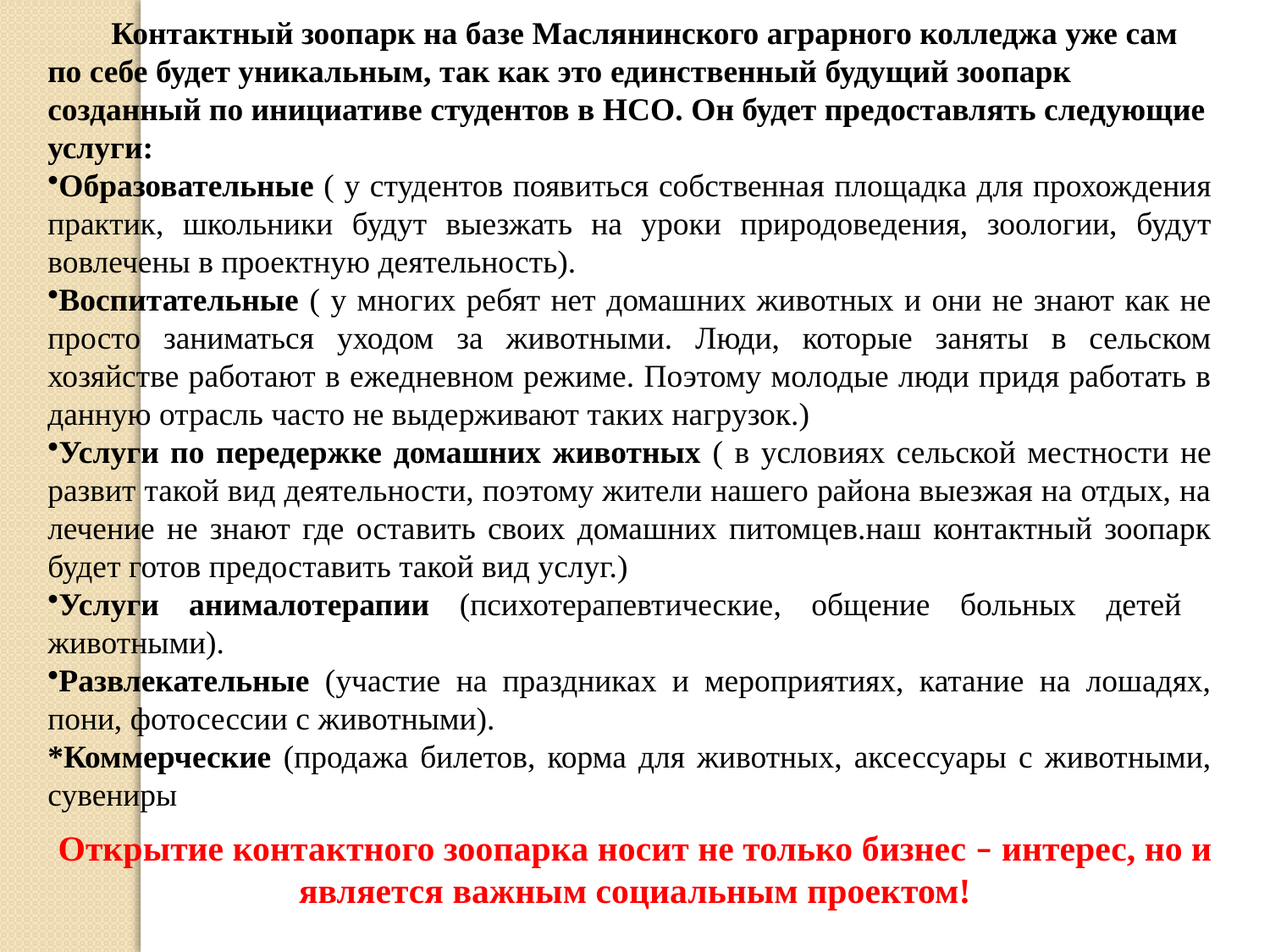

Контактный зоопарк на базе Маслянинского аграрного колледжа уже сам по себе будет уникальным, так как это единственный будущий зоопарк созданный по инициативе студентов в НСО. Он будет предоставлять следующие услуги:
Образовательные ( у студентов появиться собственная площадка для прохождения практик, школьники будут выезжать на уроки природоведения, зоологии, будут вовлечены в проектную деятельность).
Воспитательные ( у многих ребят нет домашних животных и они не знают как не просто заниматься уходом за животными. Люди, которые заняты в сельском хозяйстве работают в ежедневном режиме. Поэтому молодые люди придя работать в данную отрасль часто не выдерживают таких нагрузок.)
Услуги по передержке домашних животных ( в условиях сельской местности не развит такой вид деятельности, поэтому жители нашего района выезжая на отдых, на лечение не знают где оставить своих домашних питомцев.наш контактный зоопарк будет готов предоставить такой вид услуг.)
Услуги анималотерапии (психотерапевтические, общение больных детей  животными).
Развлекательные (участие на праздниках и мероприятиях, катание на лошадях, пони, фотосессии с животными).
*Коммерческие (продажа билетов, корма для животных, аксессуары с животными, сувениры
Открытие контактного зоопарка носит не только бизнес – интерес, но и является важным социальным проектом!